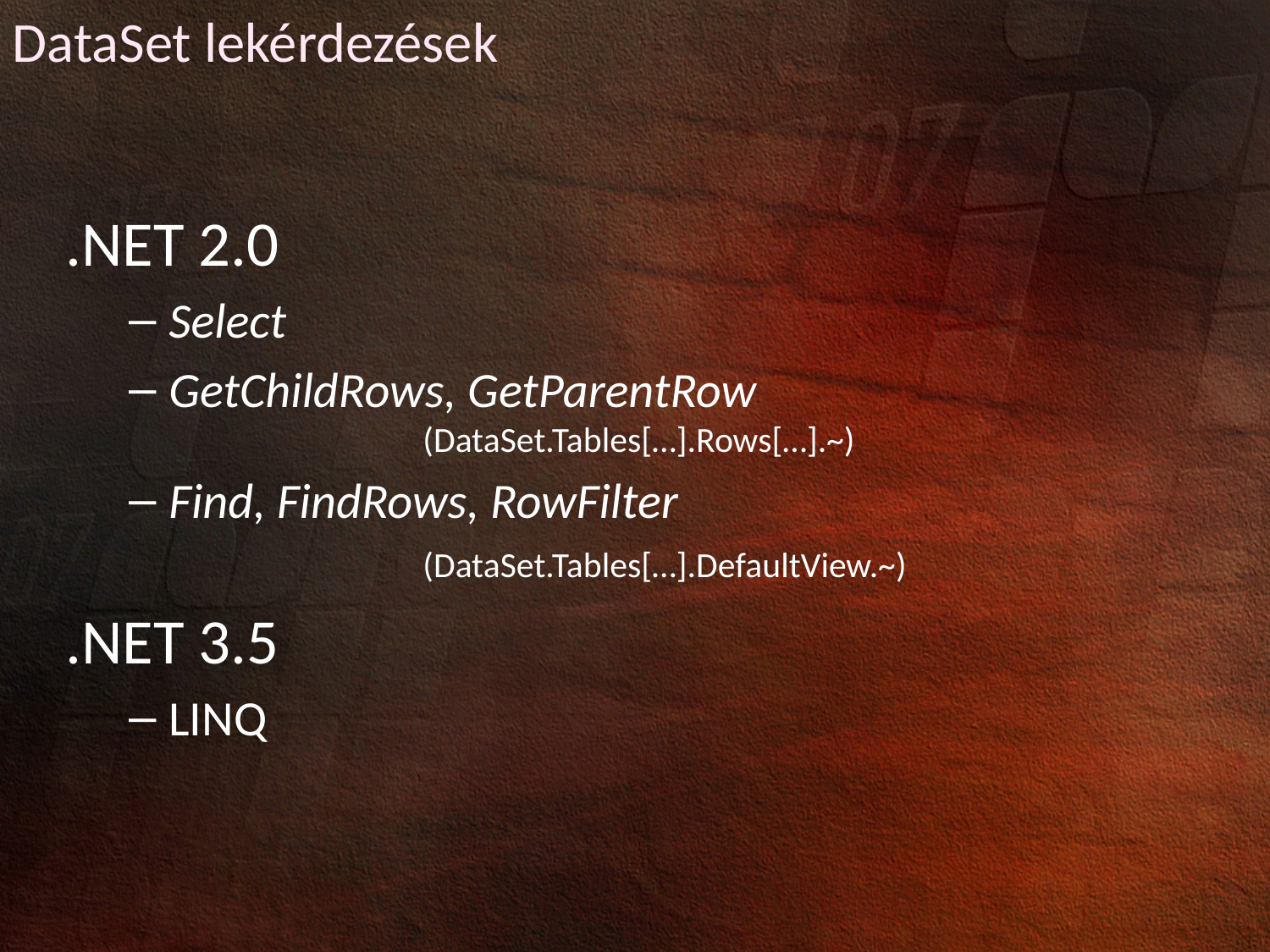

DataSet lekérdezések
.NET 2.0
Select
GetChildRows, GetParentRow
 		(DataSet.Tables[…].Rows[…].~)
Find, FindRows, RowFilter
		(DataSet.Tables[…].DefaultView.~)
.NET 3.5
LINQ